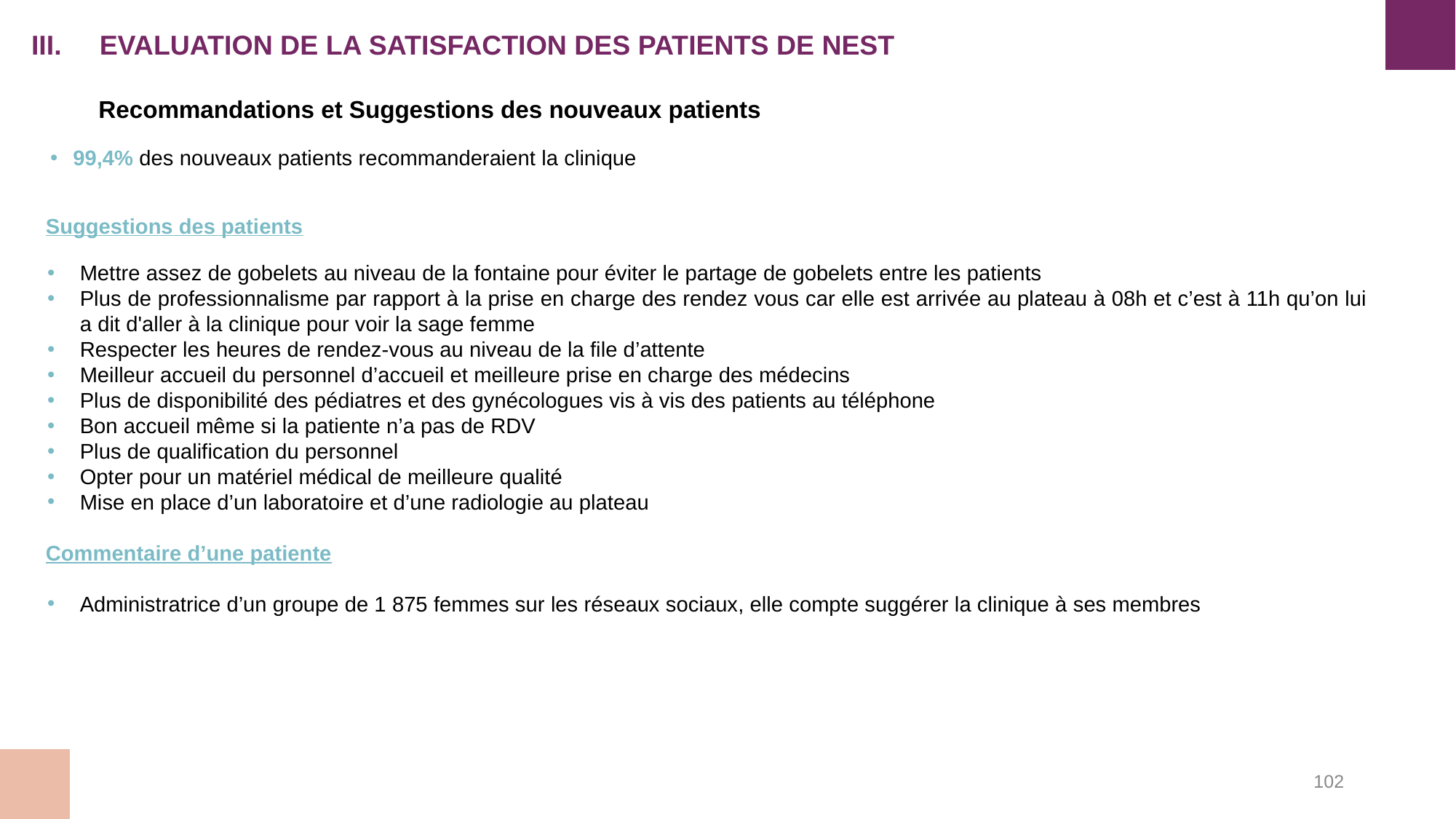

EVALUATION DE LA SATISFACTION DES PATIENTS DE NEST
Recommandations et Suggestions des nouveaux patients
99,4% des nouveaux patients recommanderaient la clinique
Suggestions des patients

Mettre assez de gobelets au niveau de la fontaine pour éviter le partage de gobelets entre les patients
Plus de professionnalisme par rapport à la prise en charge des rendez vous car elle est arrivée au plateau à 08h et c’est à 11h qu’on lui a dit d'aller à la clinique pour voir la sage femme
Respecter les heures de rendez-vous au niveau de la file d’attente
Meilleur accueil du personnel d’accueil et meilleure prise en charge des médecins
Plus de disponibilité des pédiatres et des gynécologues vis à vis des patients au téléphone
Bon accueil même si la patiente n’a pas de RDV
Plus de qualification du personnel
Opter pour un matériel médical de meilleure qualité
Mise en place d’un laboratoire et d’une radiologie au plateau

Commentaire d’une patiente

Administratrice d’un groupe de 1 875 femmes sur les réseaux sociaux, elle compte suggérer la clinique à ses membres

102